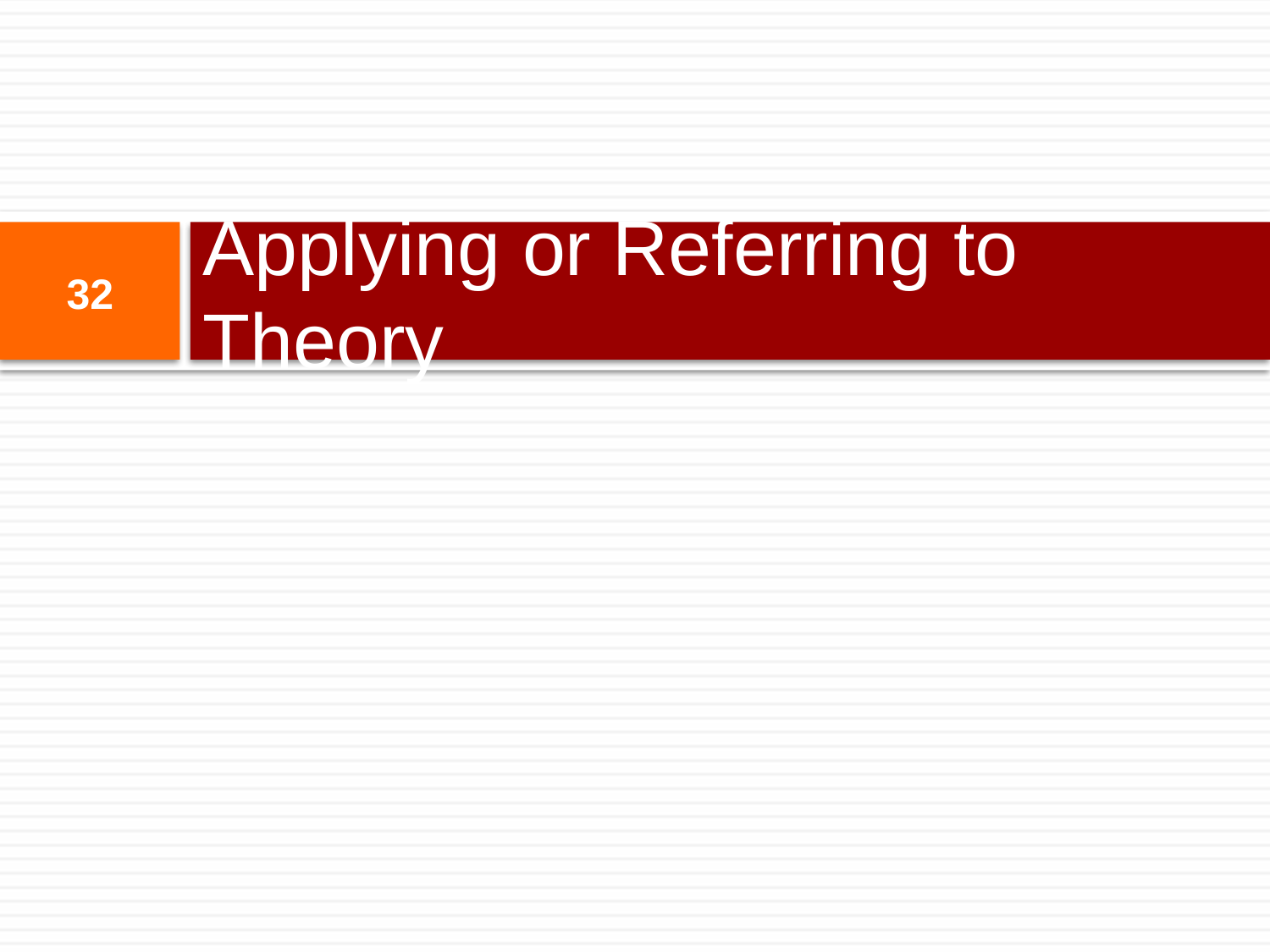

# Applying or Referring to Theory
32